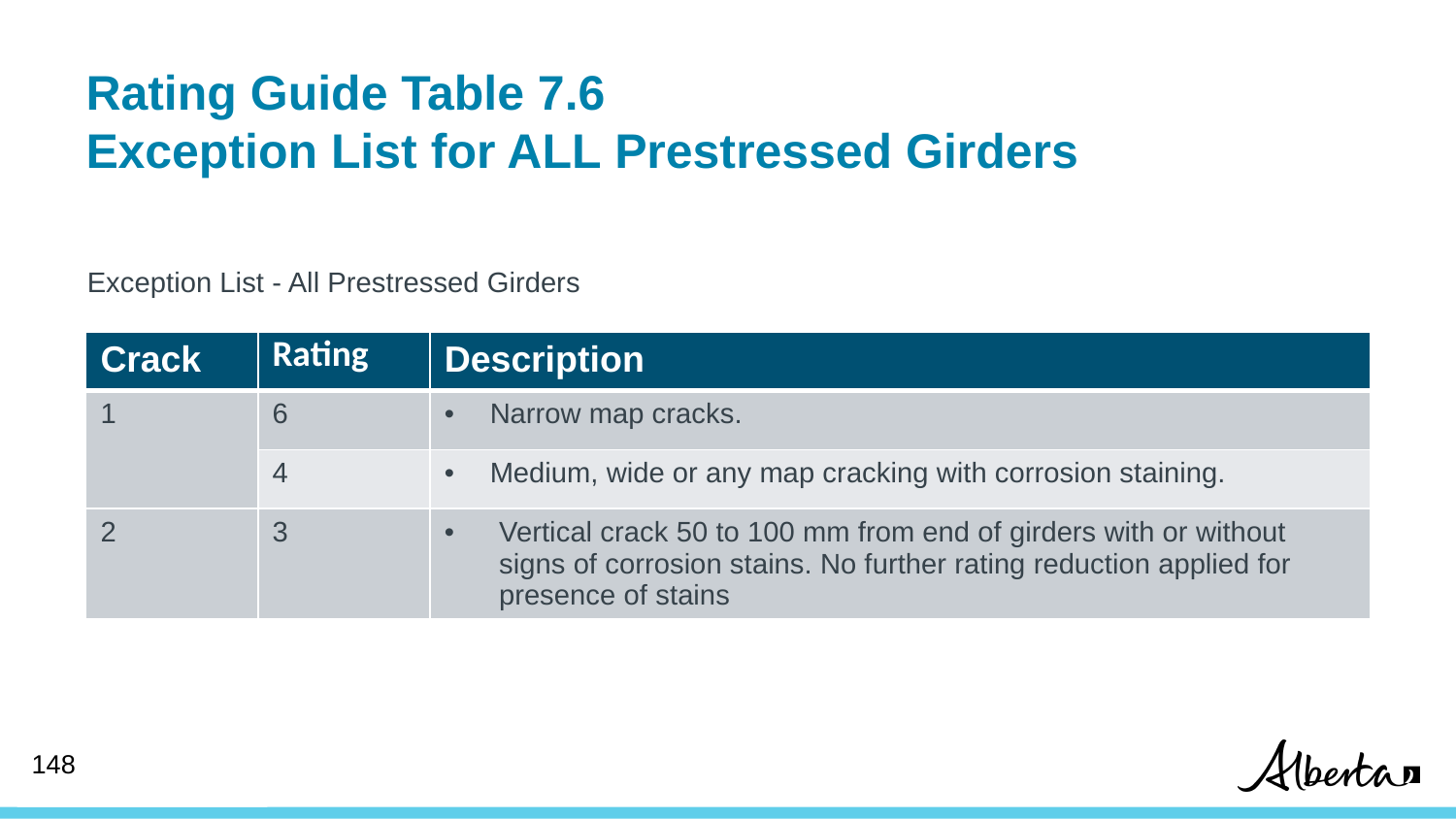

# Rating Guide Table 7.6 Exception List for ALL Prestressed Girders
Exception List - All Prestressed Girders

| Crack | Rating | Description |
| --- | --- | --- |
| 1 | 6 | Narrow map cracks. |
|  | 4 | Medium, wide or any map cracking with corrosion staining. |
| 2 | 3 | Vertical crack 50 to 100 mm from end of girders with or without signs of corrosion stains. No further rating reduction applied for presence of stains |
148